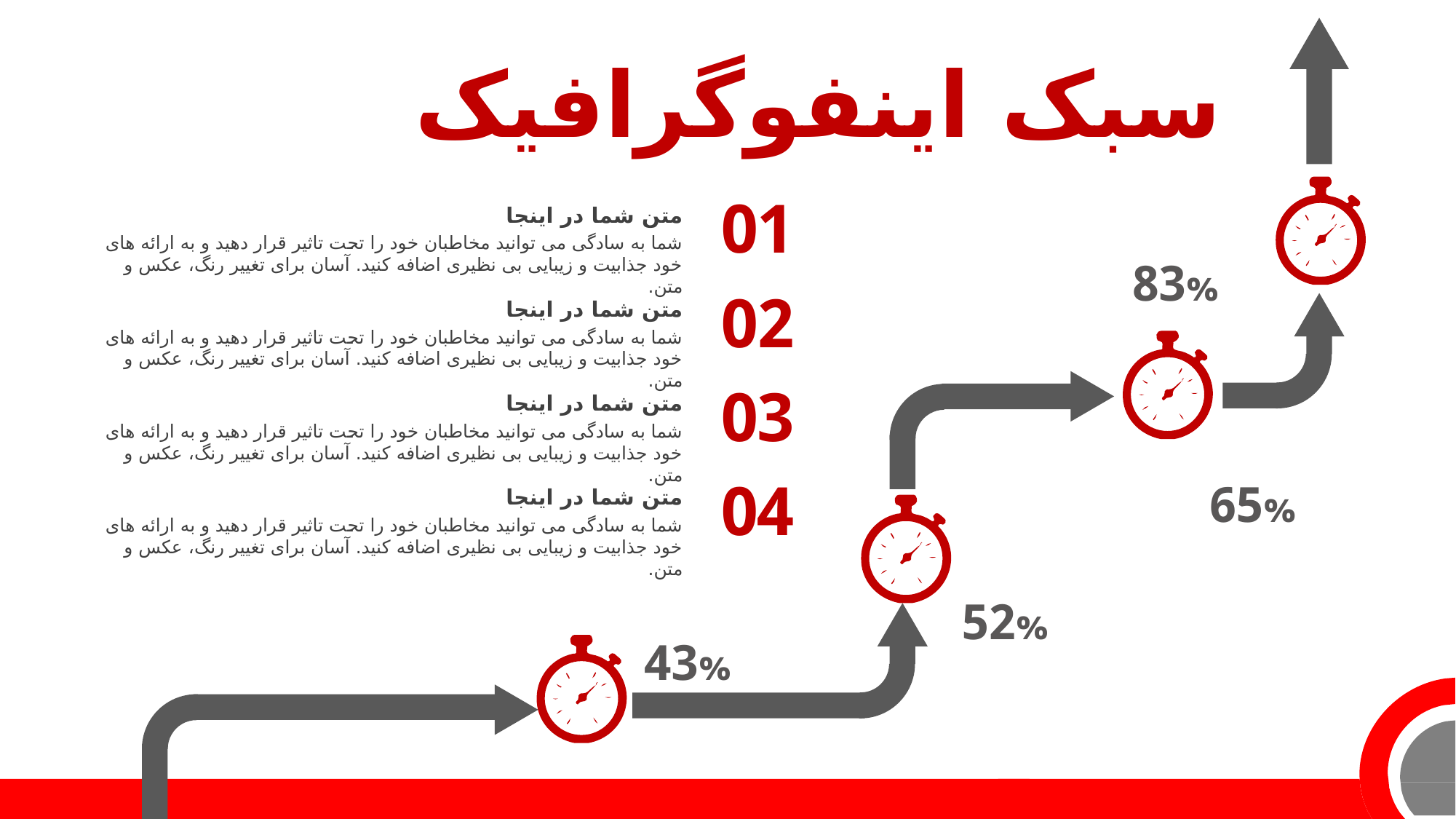

سبک اینفوگرافیک

01
متن شما در اینجا
شما به سادگی می توانید مخاطبان خود را تحت تاثیر قرار دهید و به ارائه های خود جذابیت و زیبایی بی نظیری اضافه کنید. آسان برای تغییر رنگ، عکس و متن.
83%
02
متن شما در اینجا
شما به سادگی می توانید مخاطبان خود را تحت تاثیر قرار دهید و به ارائه های خود جذابیت و زیبایی بی نظیری اضافه کنید. آسان برای تغییر رنگ، عکس و متن.

03
متن شما در اینجا
شما به سادگی می توانید مخاطبان خود را تحت تاثیر قرار دهید و به ارائه های خود جذابیت و زیبایی بی نظیری اضافه کنید. آسان برای تغییر رنگ، عکس و متن.
04
65%
متن شما در اینجا
شما به سادگی می توانید مخاطبان خود را تحت تاثیر قرار دهید و به ارائه های خود جذابیت و زیبایی بی نظیری اضافه کنید. آسان برای تغییر رنگ، عکس و متن.

52%

43%